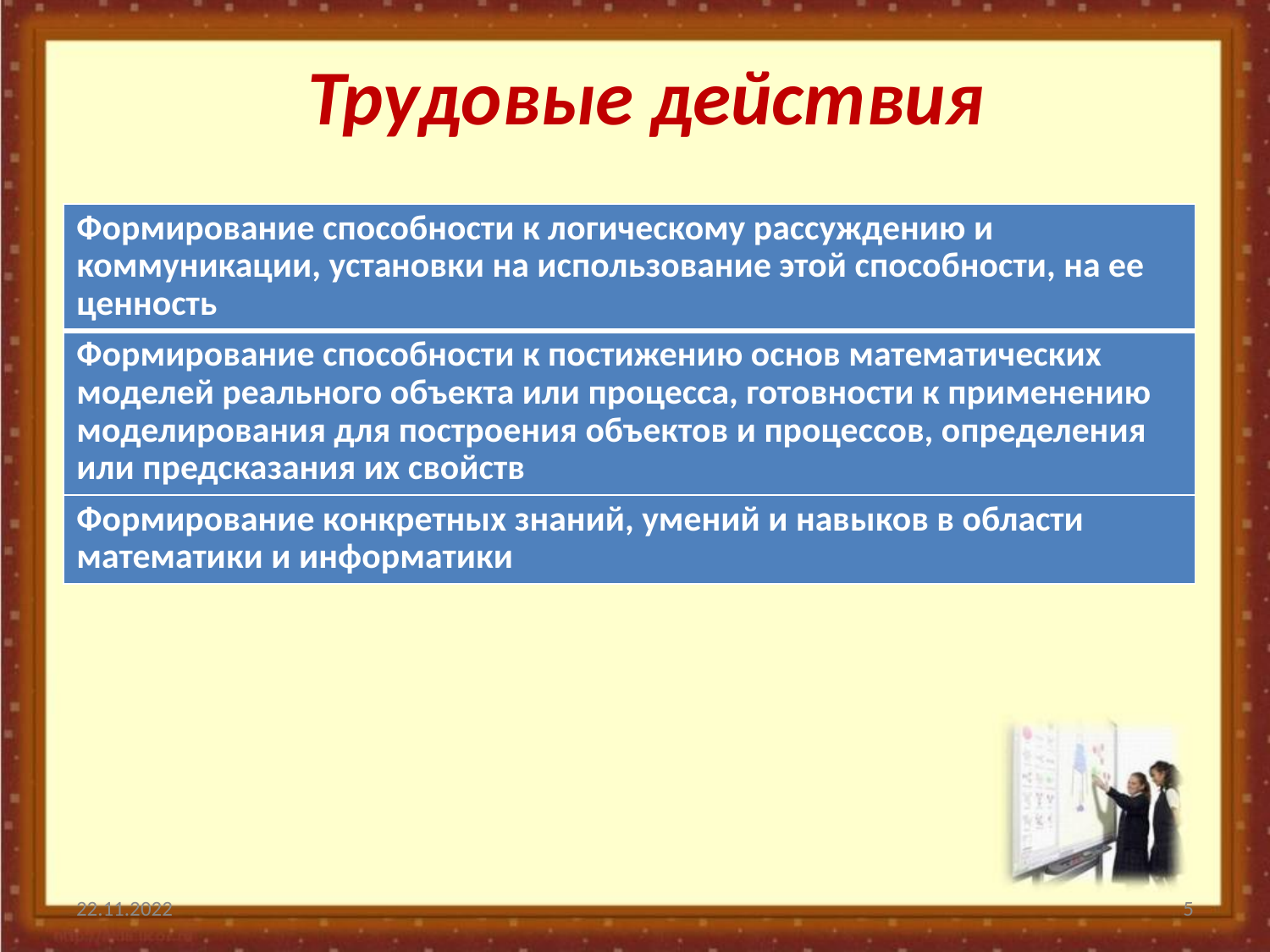

# Трудовые действия
| Формирование способности к логическому рассуждению и коммуникации, установки на использование этой способности, на ее ценность |
| --- |
| Формирование способности к постижению основ математических моделей реального объекта или процесса, готовности к применению моделирования для построения объектов и процессов, определения или предсказания их свойств |
| Формирование конкретных знаний, умений и навыков в области математики и информатики |
22.11.2022
5